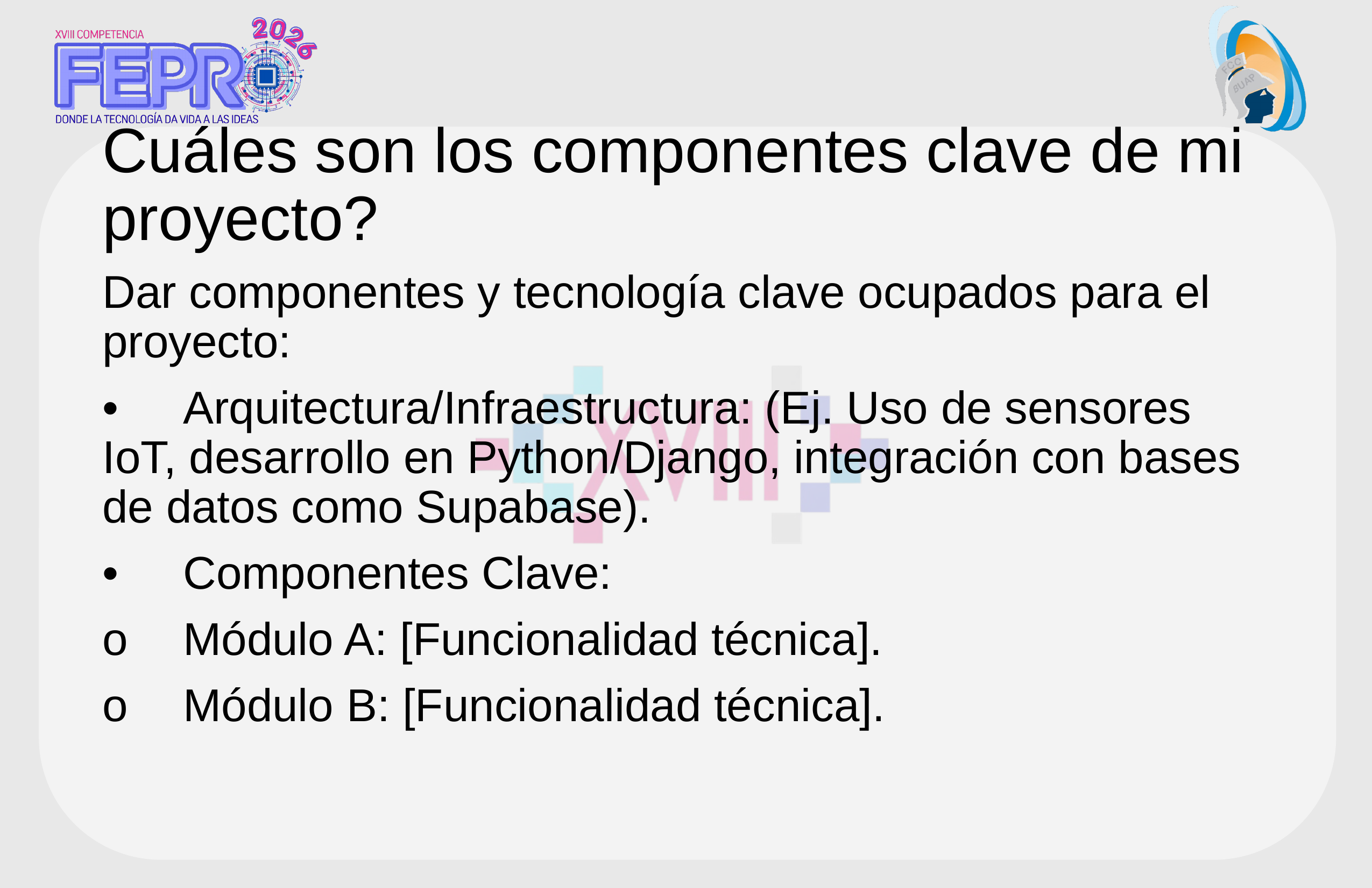

# Cuáles son los componentes clave de mi proyecto?
Dar componentes y tecnología clave ocupados para el proyecto:
•	Arquitectura/Infraestructura: (Ej. Uso de sensores IoT, desarrollo en Python/Django, integración con bases de datos como Supabase).
•	Componentes Clave:
o	Módulo A: [Funcionalidad técnica].
o	Módulo B: [Funcionalidad técnica].